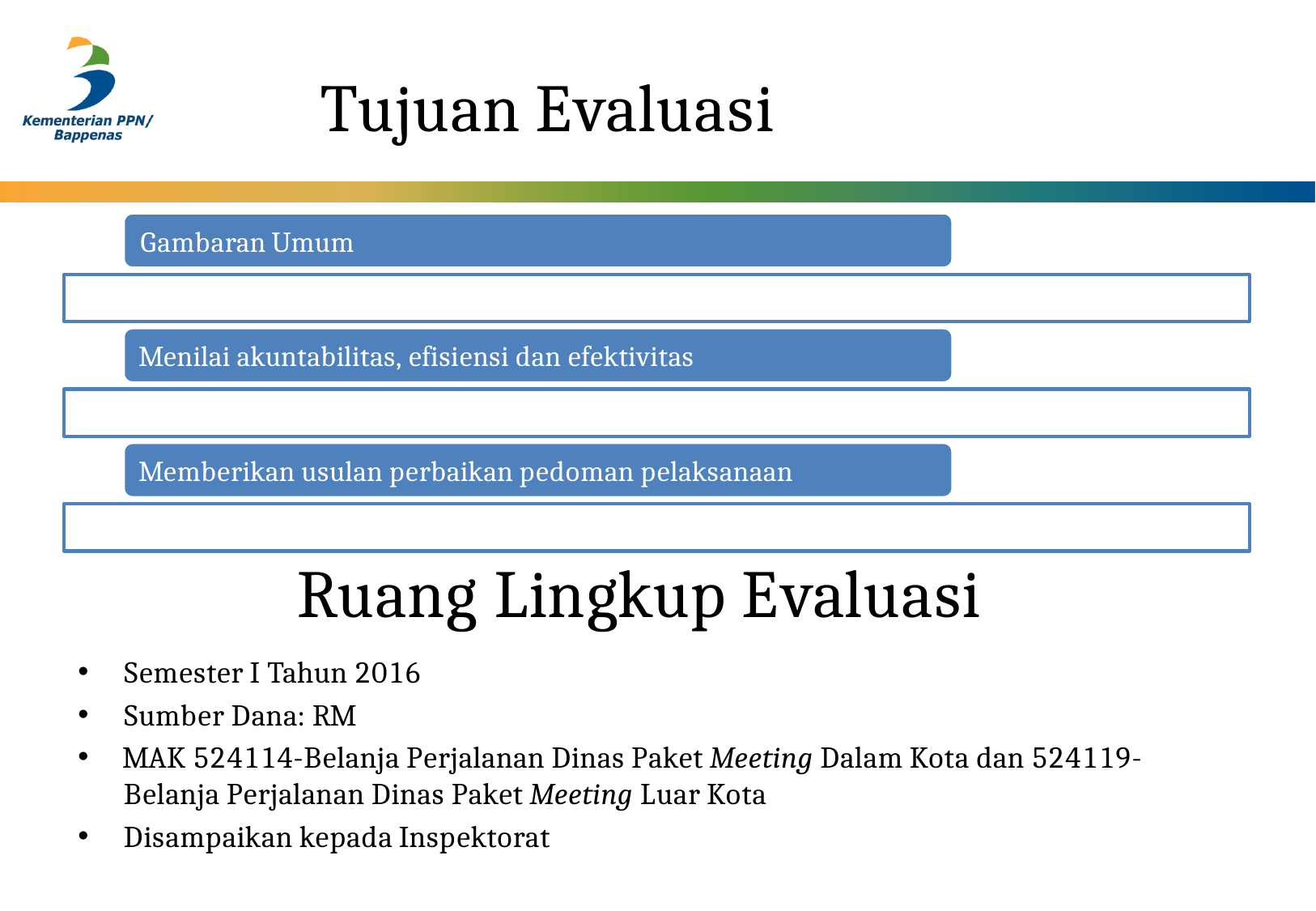

# Tujuan Evaluasi
Gambaran Umum
Menilai akuntabilitas, efisiensi dan efektivitas
Memberikan usulan perbaikan pedoman pelaksanaan
Ruang Lingkup Evaluasi
Semester I Tahun 2016
Sumber Dana: RM
MAK 524114-Belanja Perjalanan Dinas Paket Meeting Dalam Kota dan 524119-Belanja Perjalanan Dinas Paket Meeting Luar Kota
Disampaikan kepada Inspektorat